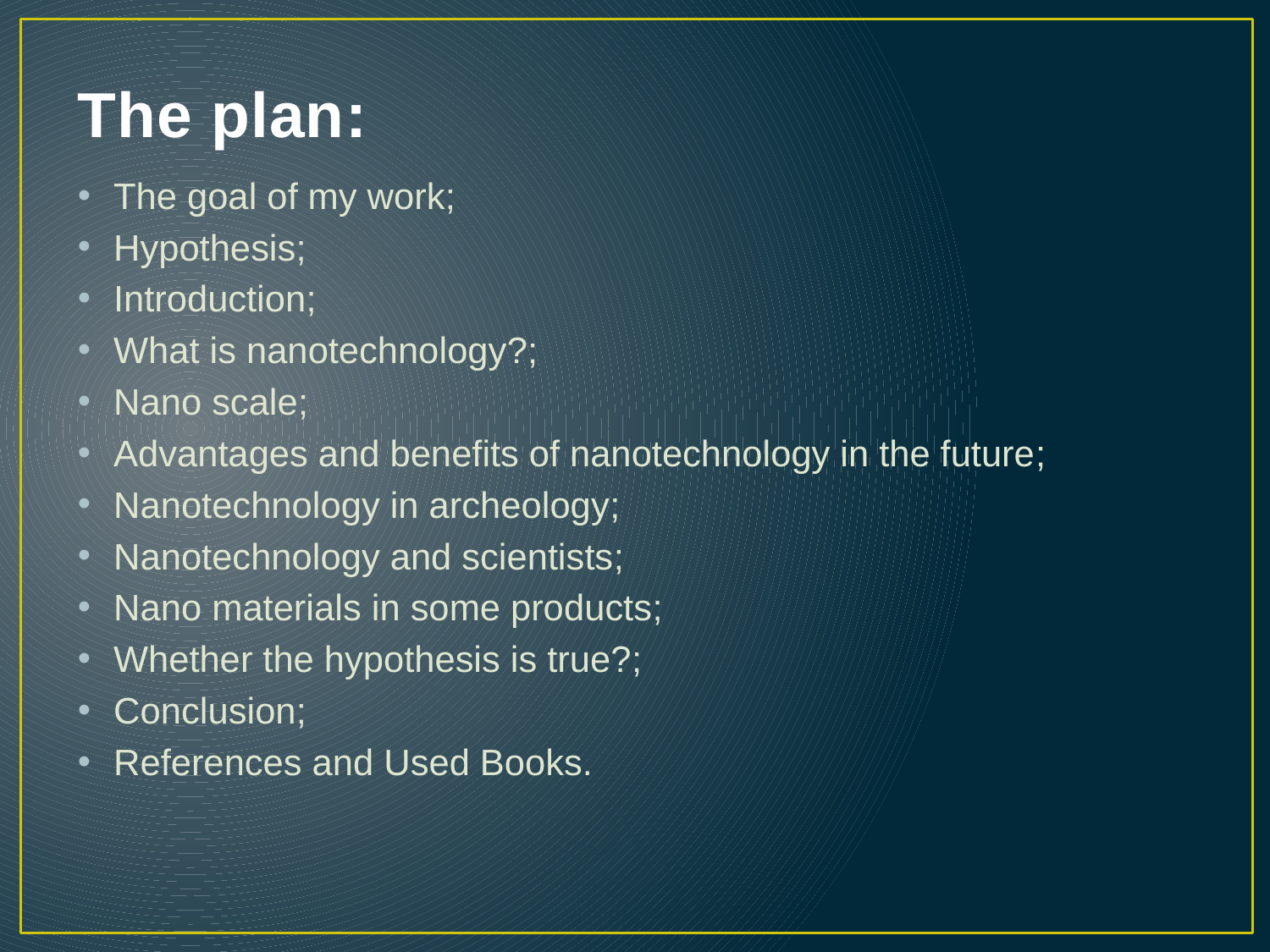

# The plan:
The goal of my work;
Hypothesis;
Introduction;
What is nanotechnology?;
Nano scale;
Advantages and benefits of nanotechnology in the future;
Nanotechnology in archeology;
Nanotechnology and scientists;
Nano materials in some products;
Whether the hypothesis is true?;
Conclusion;
References and Used Books.